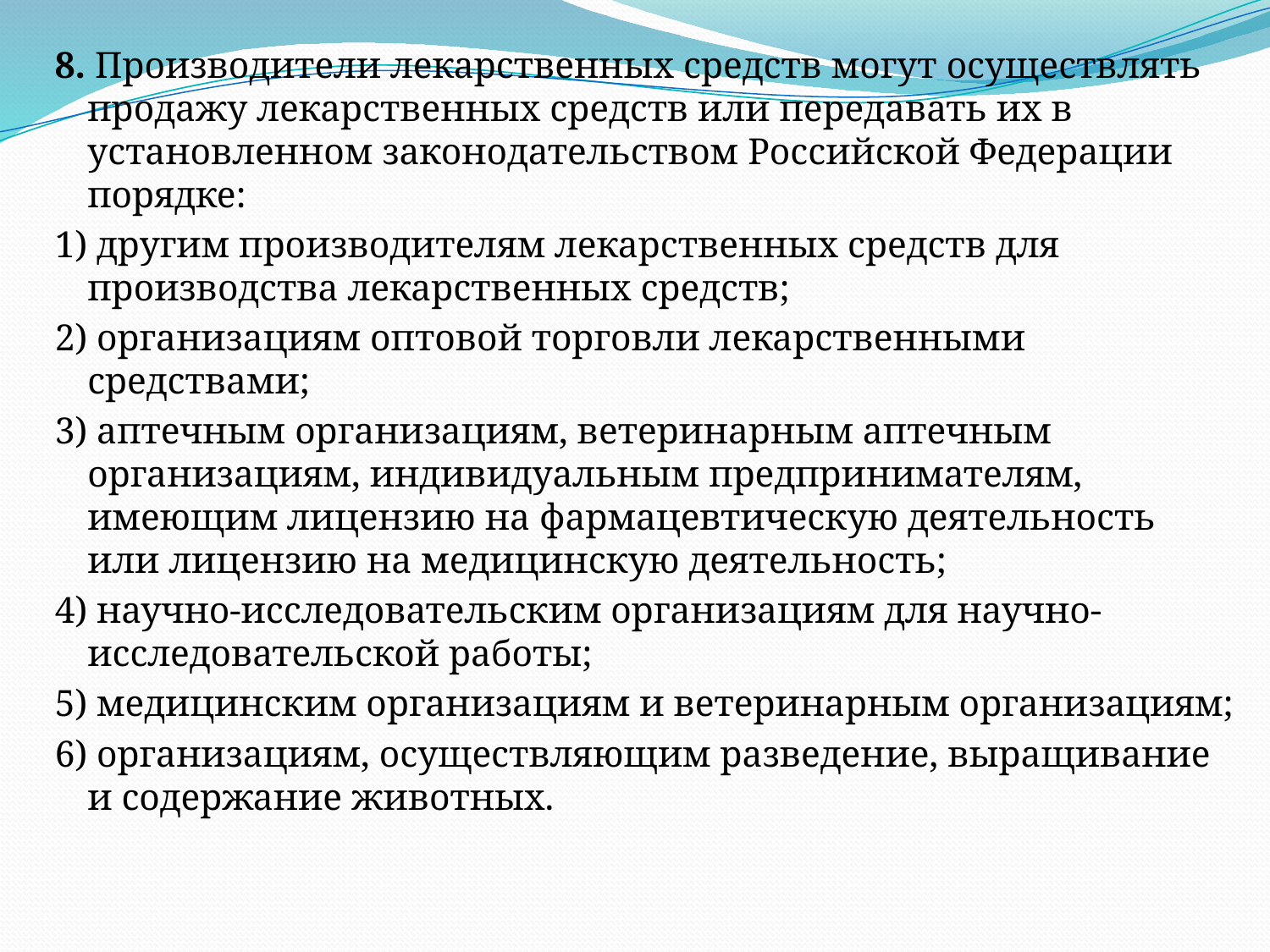

8. Производители лекарственных средств могут осуществлять продажу лекарственных средств или передавать их в установленном законодательством Российской Федерации порядке:
1) другим производителям лекарственных средств для производства лекарственных средств;
2) организациям оптовой торговли лекарственными средствами;
3) аптечным организациям, ветеринарным аптечным организациям, индивидуальным предпринимателям, имеющим лицензию на фармацевтическую деятельность или лицензию на медицинскую деятельность;
4) научно-исследовательским организациям для научно-исследовательской работы;
5) медицинским организациям и ветеринарным организациям;
6) организациям, осуществляющим разведение, выращивание и содержание животных.